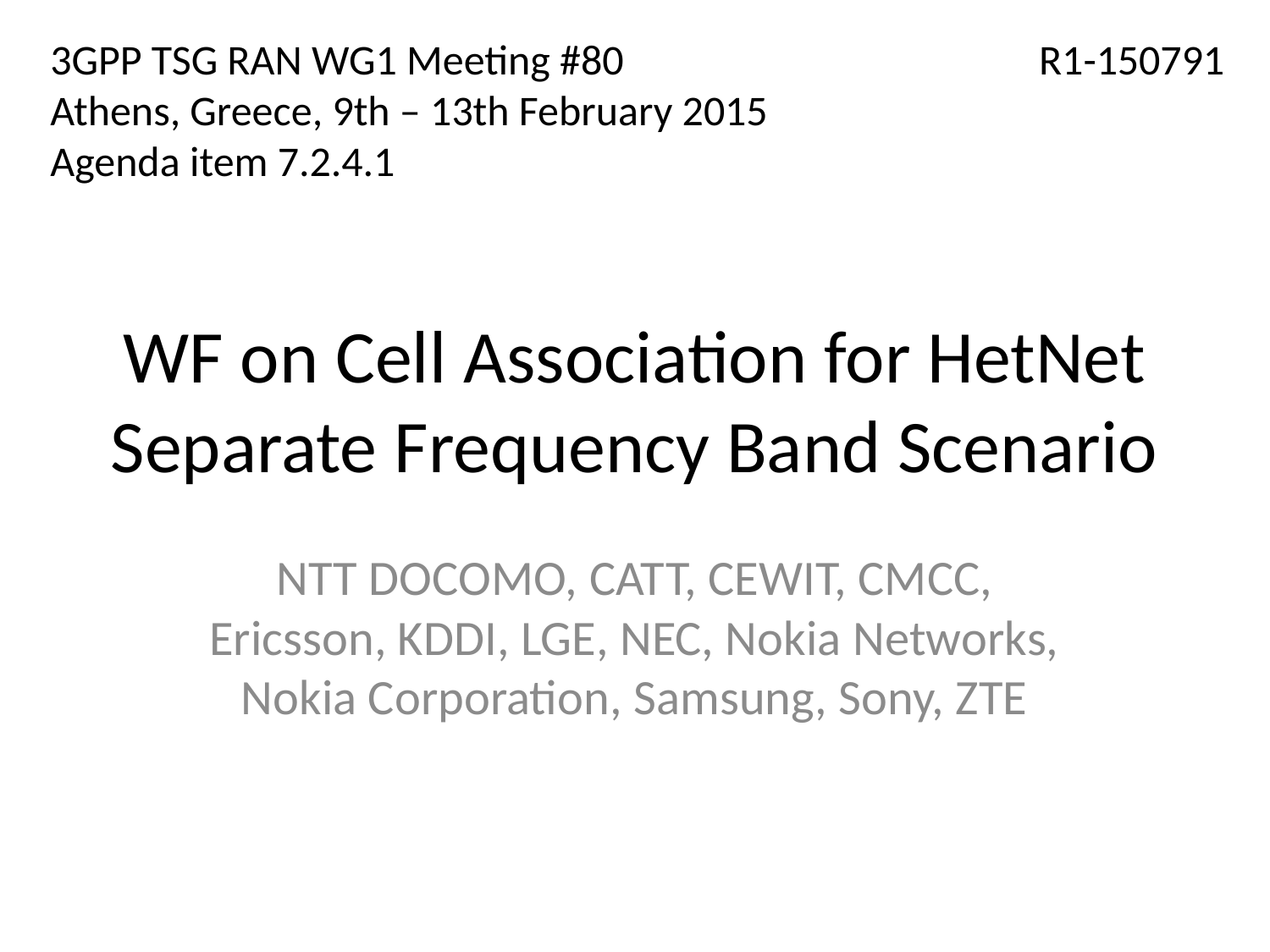

3GPP TSG RAN WG1 Meeting #80
Athens, Greece, 9th – 13th February 2015
Agenda item 7.2.4.1
R1-150791
# WF on Cell Association for HetNet Separate Frequency Band Scenario
NTT DOCOMO, CATT, CEWIT, CMCC, Ericsson, KDDI, LGE, NEC, Nokia Networks, Nokia Corporation, Samsung, Sony, ZTE